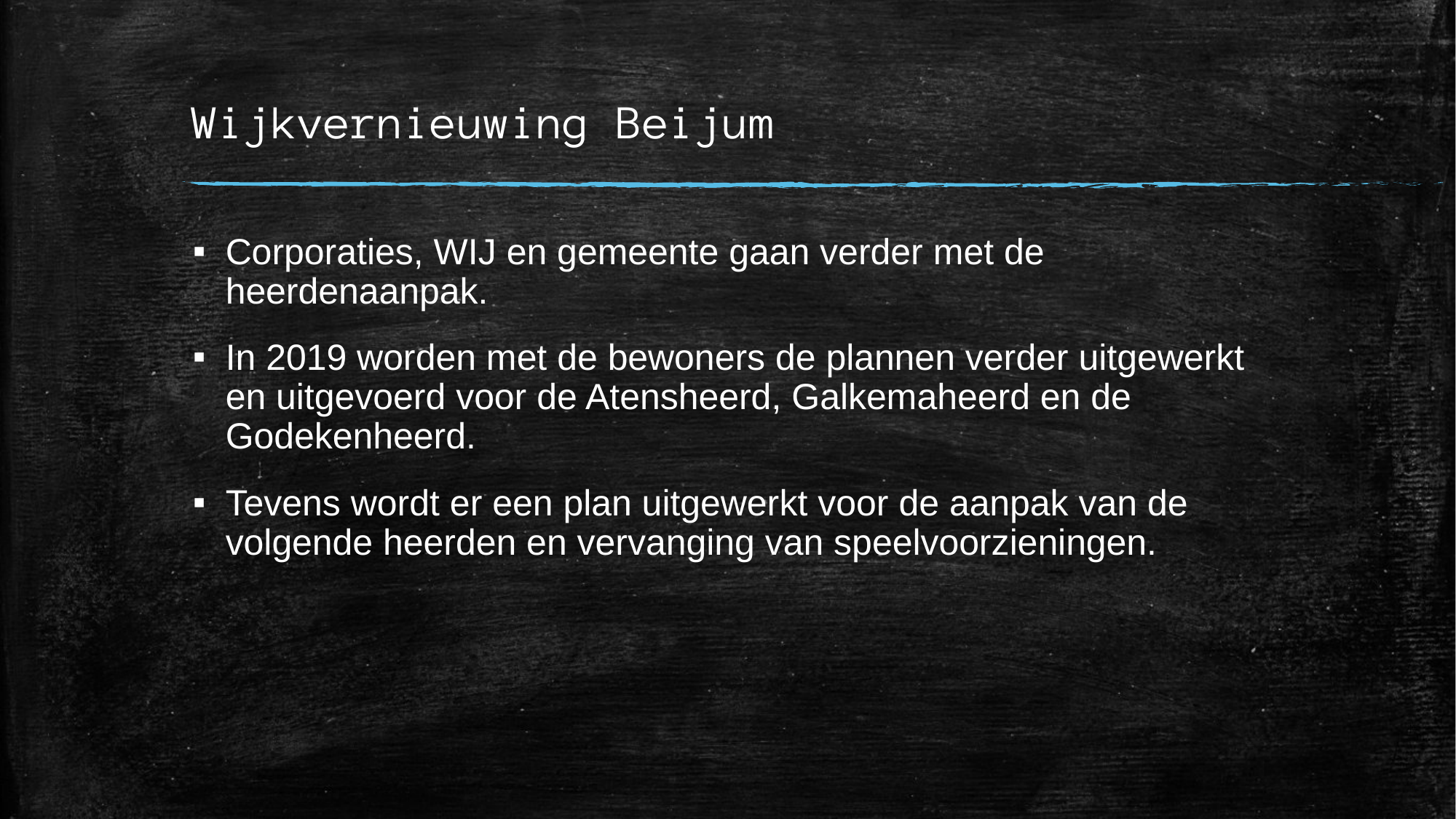

# Wijkvernieuwing Beijum
Corporaties, WIJ en gemeente gaan verder met de heerdenaanpak.
In 2019 worden met de bewoners de plannen verder uitgewerkt en uitgevoerd voor de Atensheerd, Galkemaheerd en de Godekenheerd.
Tevens wordt er een plan uitgewerkt voor de aanpak van de volgende heerden en vervanging van speelvoorzieningen.